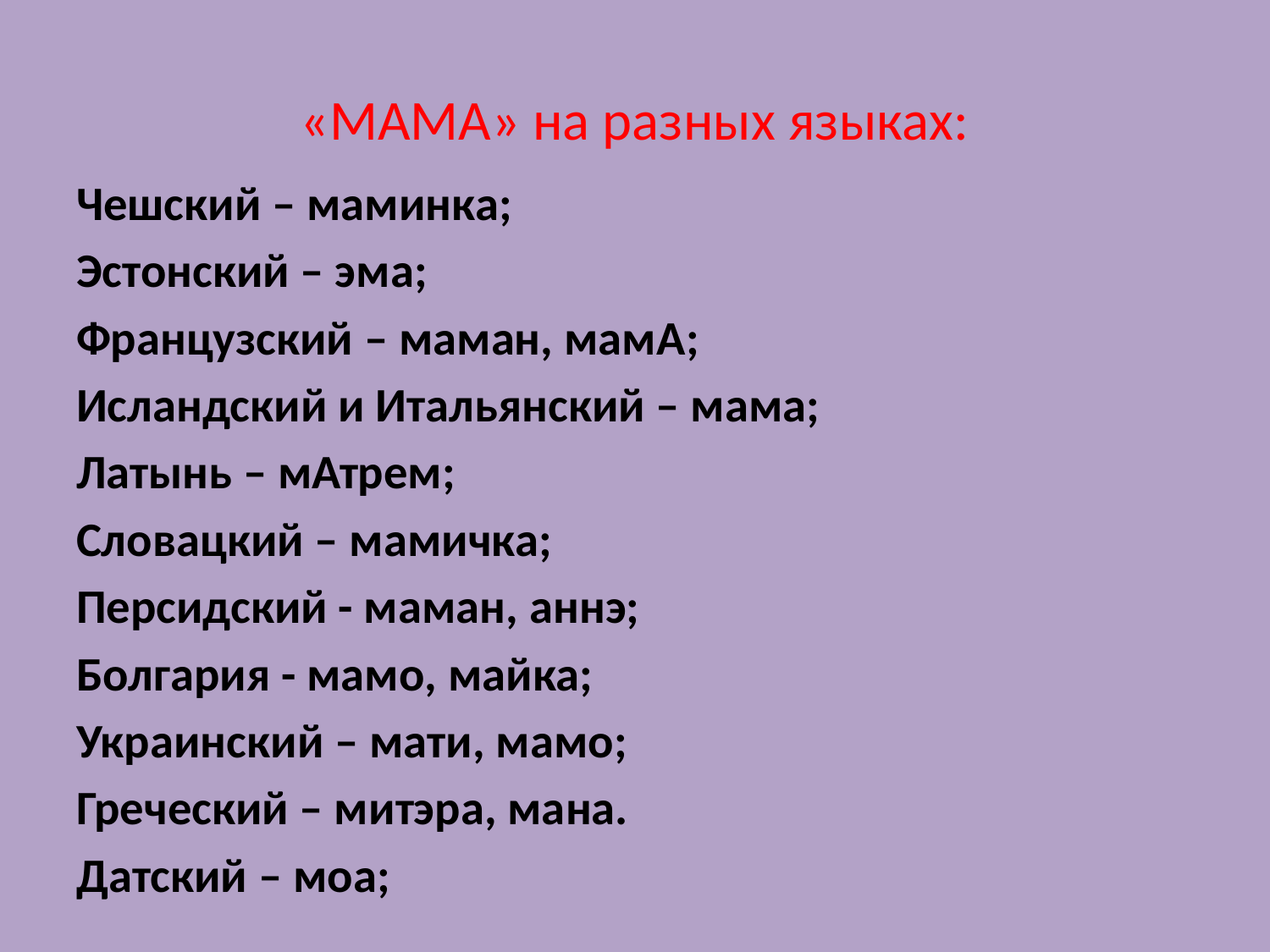

# «МАМА» на разных языках:
Чешский – маминка;
Эстонский – эма;
Французский – маман, мамА;
Исландский и Итальянский – мама;
Латынь – мАтрем;
Словацкий – мамичка;
Персидский - маман, аннэ;
Болгария - мамо, майка;
Украинский – мати, мамо;
Греческий – митэра, мана.
Датский – моа;